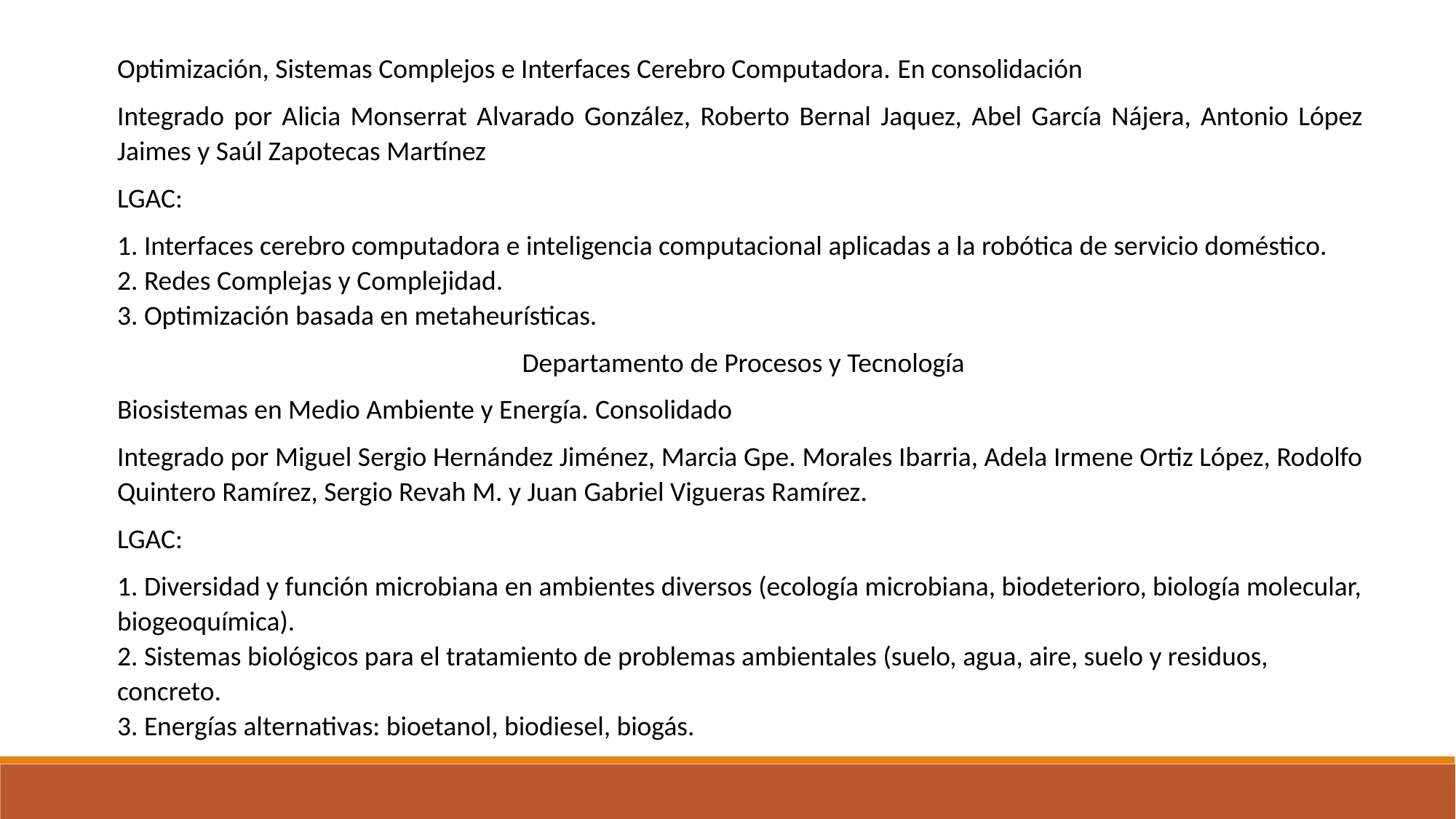

Optimización, Sistemas Complejos e Interfaces Cerebro Computadora. En consolidación
Integrado por Alicia Monserrat Alvarado González, Roberto Bernal Jaquez, Abel García Nájera, Antonio López Jaimes y Saúl Zapotecas Martínez
LGAC:
1. Interfaces cerebro computadora e inteligencia computacional aplicadas a la robótica de servicio doméstico.
2. Redes Complejas y Complejidad.
3. Optimización basada en metaheurísticas.
 Departamento de Procesos y Tecnología
Biosistemas en Medio Ambiente y Energía. Consolidado
Integrado por Miguel Sergio Hernández Jiménez, Marcia Gpe. Morales Ibarria, Adela Irmene Ortiz López, Rodolfo Quintero Ramírez, Sergio Revah M. y Juan Gabriel Vigueras Ramírez.
LGAC:
1. Diversidad y función microbiana en ambientes diversos (ecología microbiana, biodeterioro, biología molecular, biogeoquímica).
2. Sistemas biológicos para el tratamiento de problemas ambientales (suelo, agua, aire, suelo y residuos, concreto.
3. Energías alternativas: bioetanol, biodiesel, biogás.